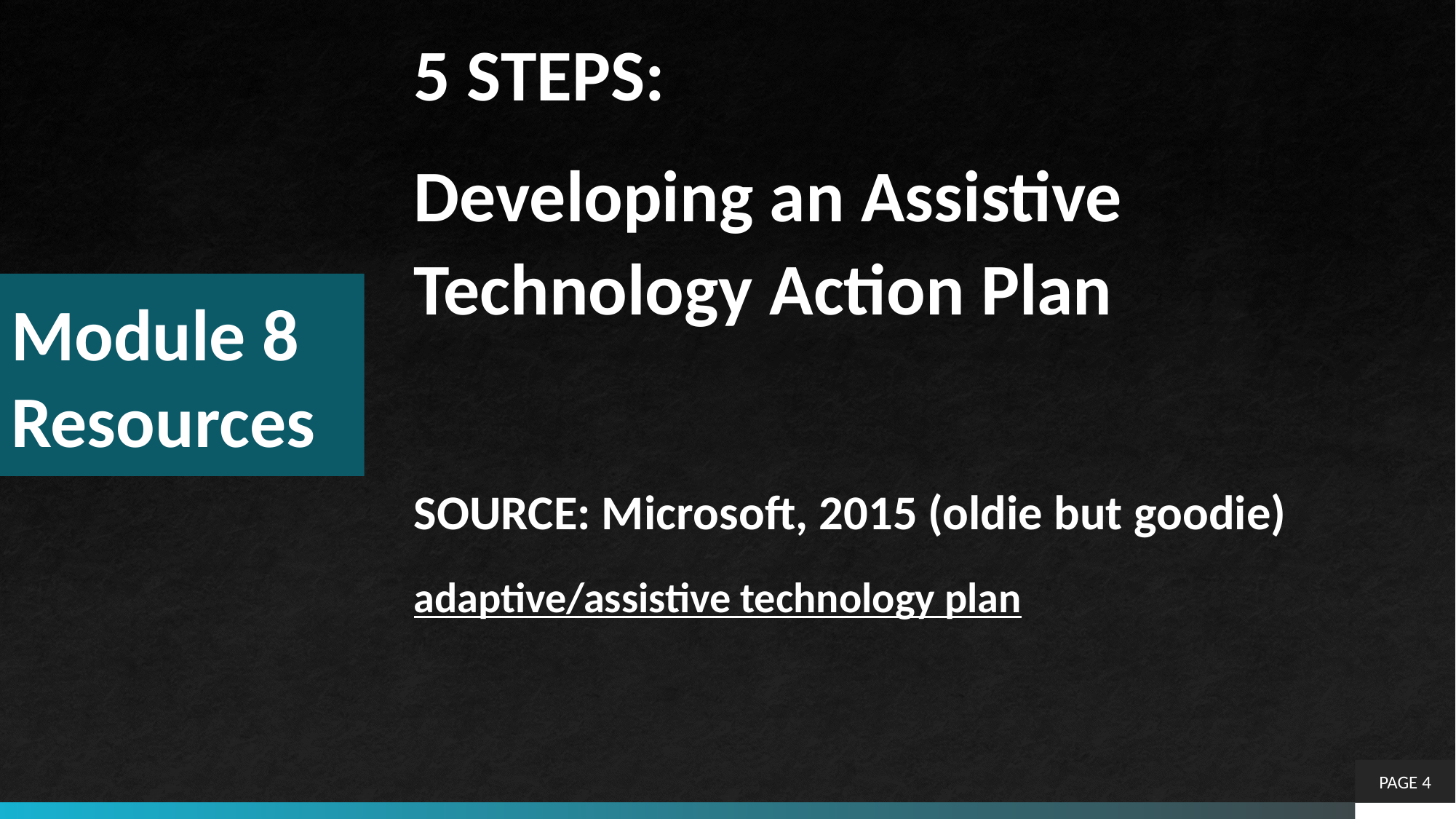

5 STEPS:
Developing an Assistive Technology Action Plan

SOURCE: Microsoft, 2015 (oldie but goodie)
adaptive/assistive technology plan

# Module 8 Resources
PAGE 4